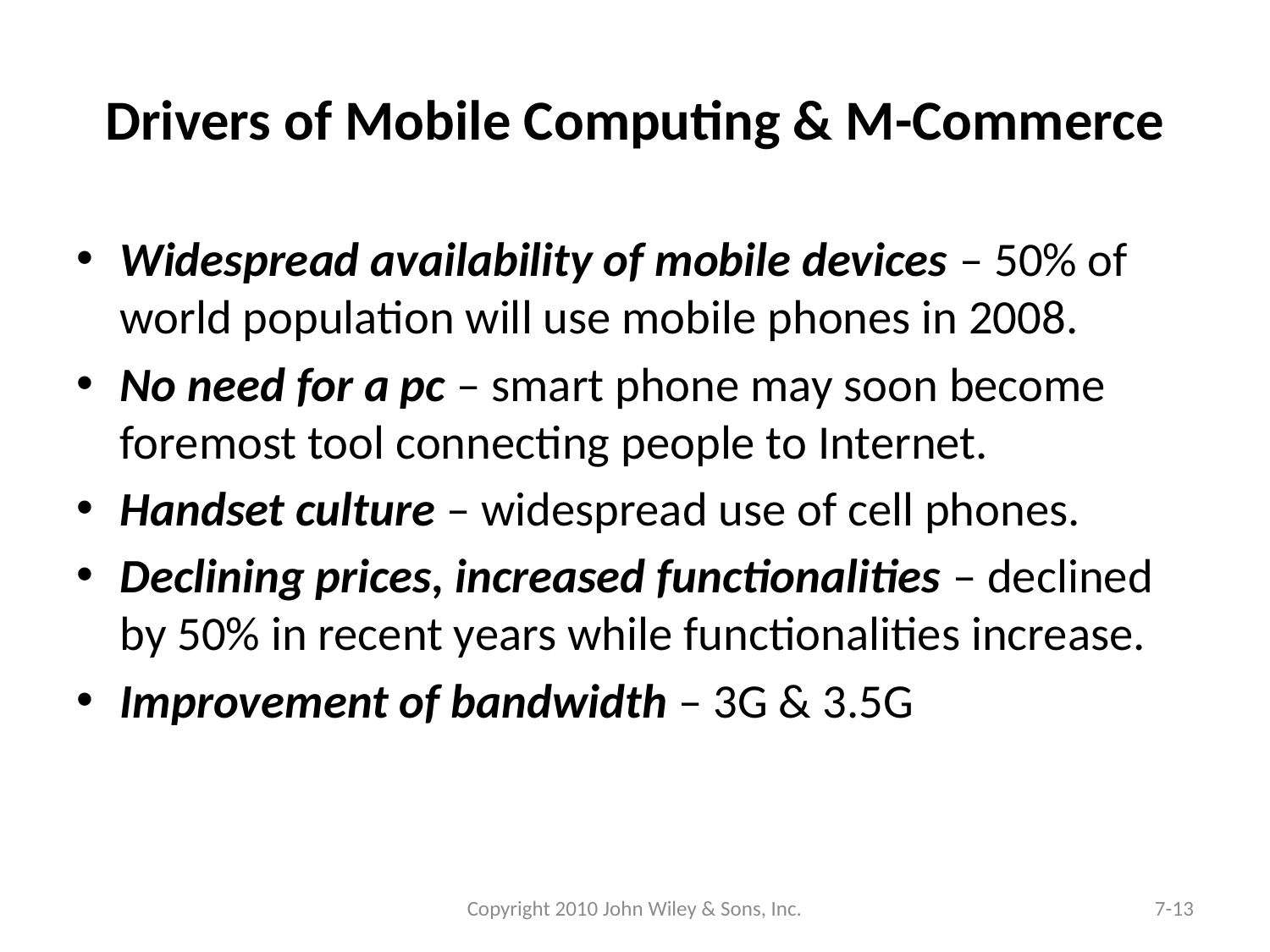

# Drivers of Mobile Computing & M-Commerce
Widespread availability of mobile devices – 50% of world population will use mobile phones in 2008.
No need for a pc – smart phone may soon become foremost tool connecting people to Internet.
Handset culture – widespread use of cell phones.
Declining prices, increased functionalities – declined by 50% in recent years while functionalities increase.
Improvement of bandwidth – 3G & 3.5G

Copyright 2010 John Wiley & Sons, Inc.
7-13